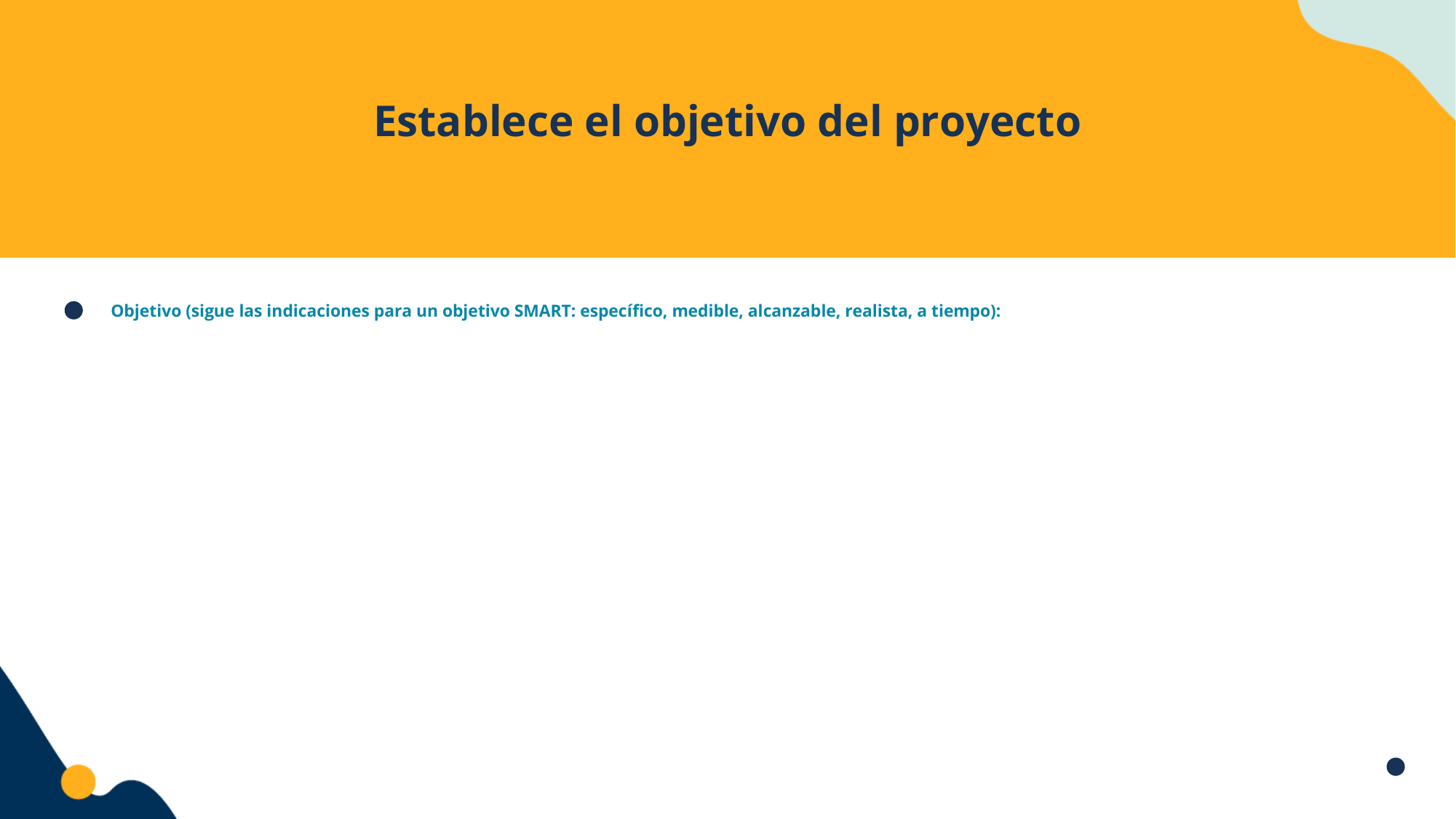

# Establece el objetivo del proyecto
Objetivo (sigue las indicaciones para un objetivo SMART: específico, medible, alcanzable, realista, a tiempo):